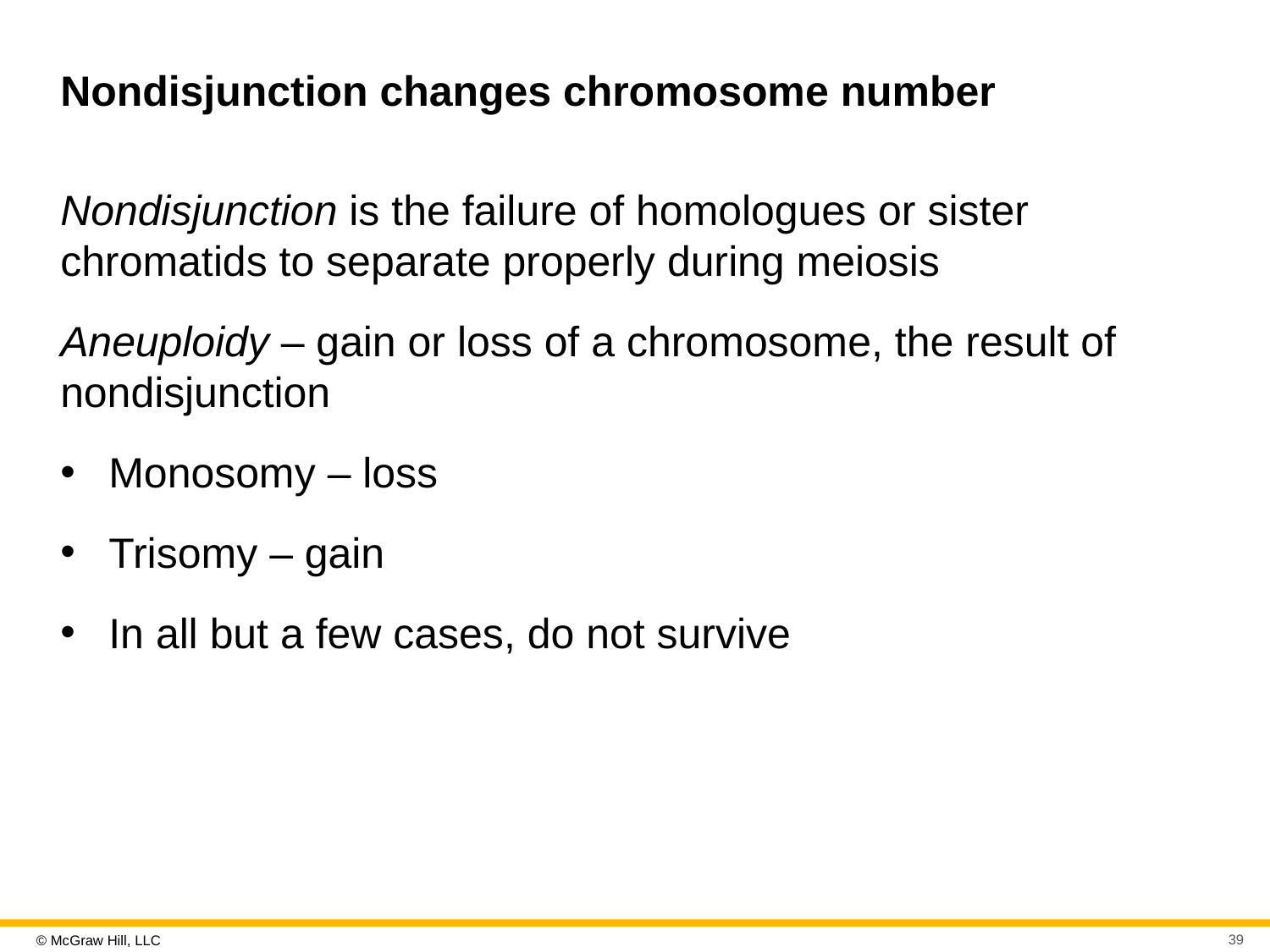

# Nondisjunction changes chromosome number
Nondisjunction is the failure of homologues or sister chromatids to separate properly during meiosis
Aneuploidy – gain or loss of a chromosome, the result of nondisjunction
Monosomy – loss
Trisomy – gain
In all but a few cases, do not survive
39